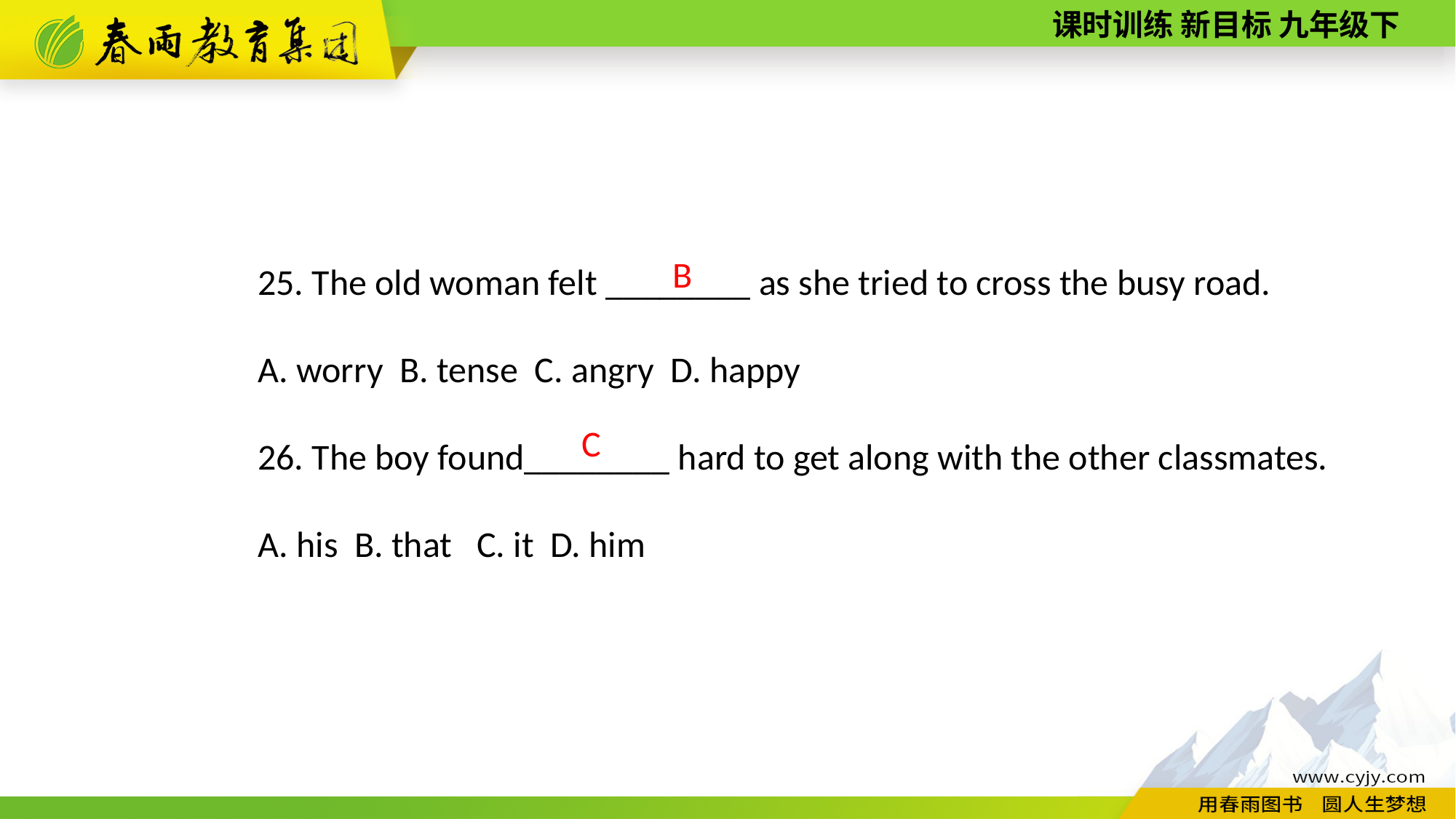

25. The old woman felt ________ as she tried to cross the busy road.
A. worry  B. tense  C. angry  D. happy
26. The boy found________ hard to get along with the other classmates.
A. his  B. that   C. it  D. him
B
C